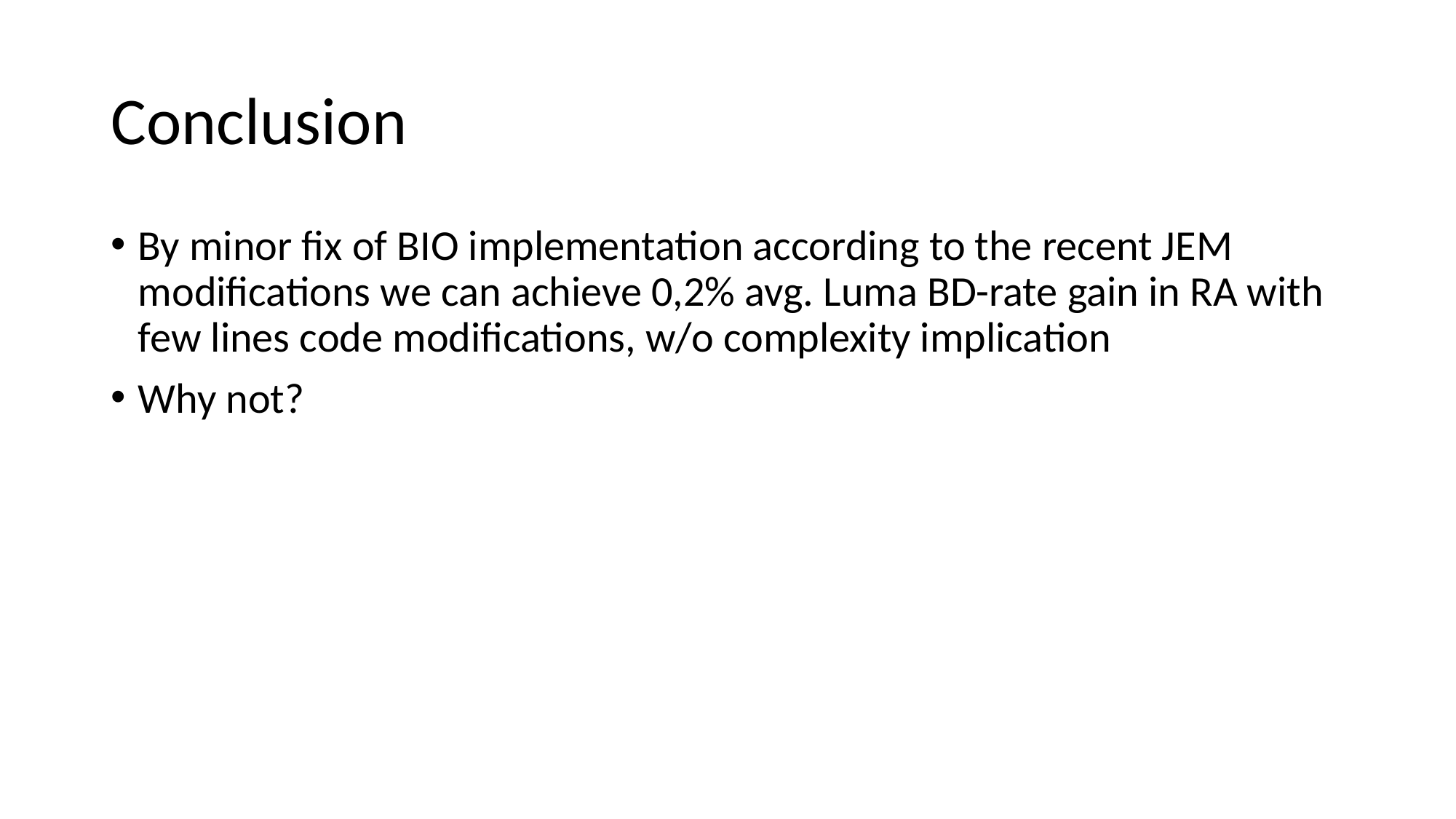

# Conclusion
By minor fix of BIO implementation according to the recent JEM modifications we can achieve 0,2% avg. Luma BD-rate gain in RA with few lines code modifications, w/o complexity implication
Why not?